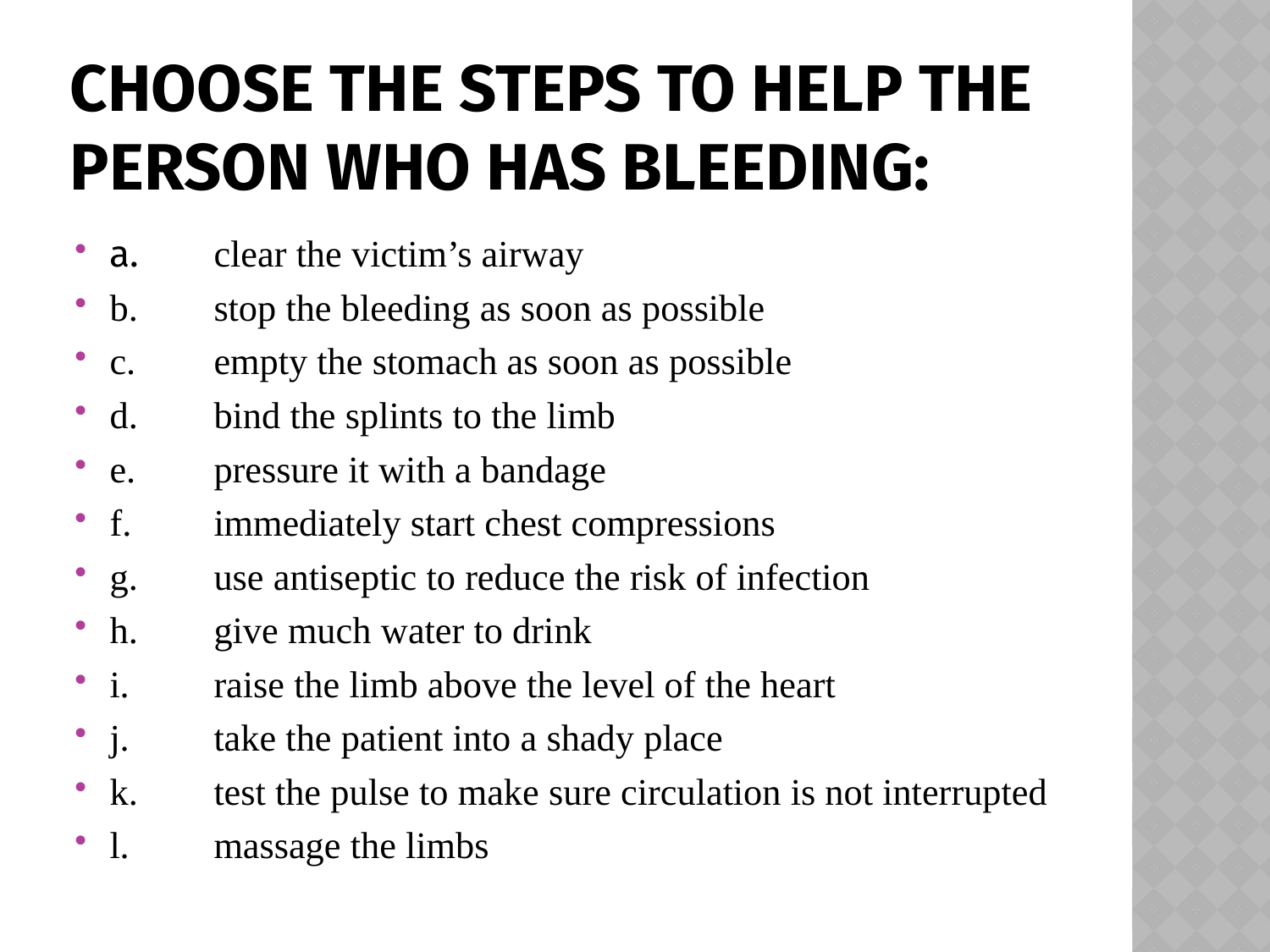

# Choose the steps to help the person who has bleeding:
a.	clear the victim’s airway
b.	stop the bleeding as soon as possible
c.	empty the stomach as soon as possible
d.	bind the splints to the limb
e.	pressure it with a bandage
f.	immediately start chest compressions
g.	use antiseptic to reduce the risk of infection
h.	give much water to drink
i.	raise the limb above the level of the heart
j.	take the patient into a shady place
k.	test the pulse to make sure circulation is not interrupted
l.	massage the limbs